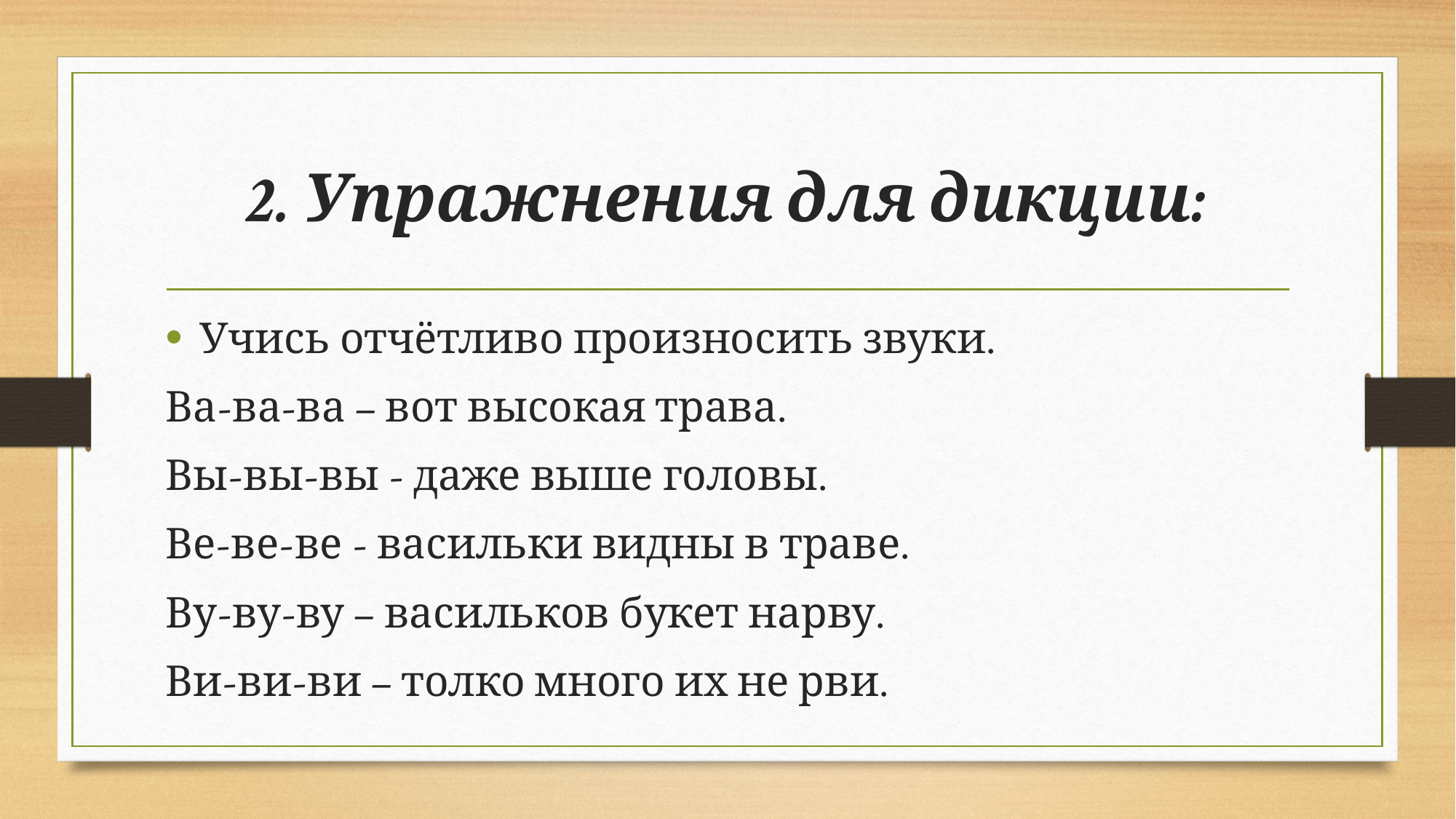

# 2. Упражнения для дикции:
Учись отчётливо произносить звуки.
Ва-ва-ва – вот высокая трава.
Вы-вы-вы - даже выше головы.
Ве-ве-ве - васильки видны в траве.
Ву-ву-ву – васильков букет нарву.
Ви-ви-ви – толко много их не рви.